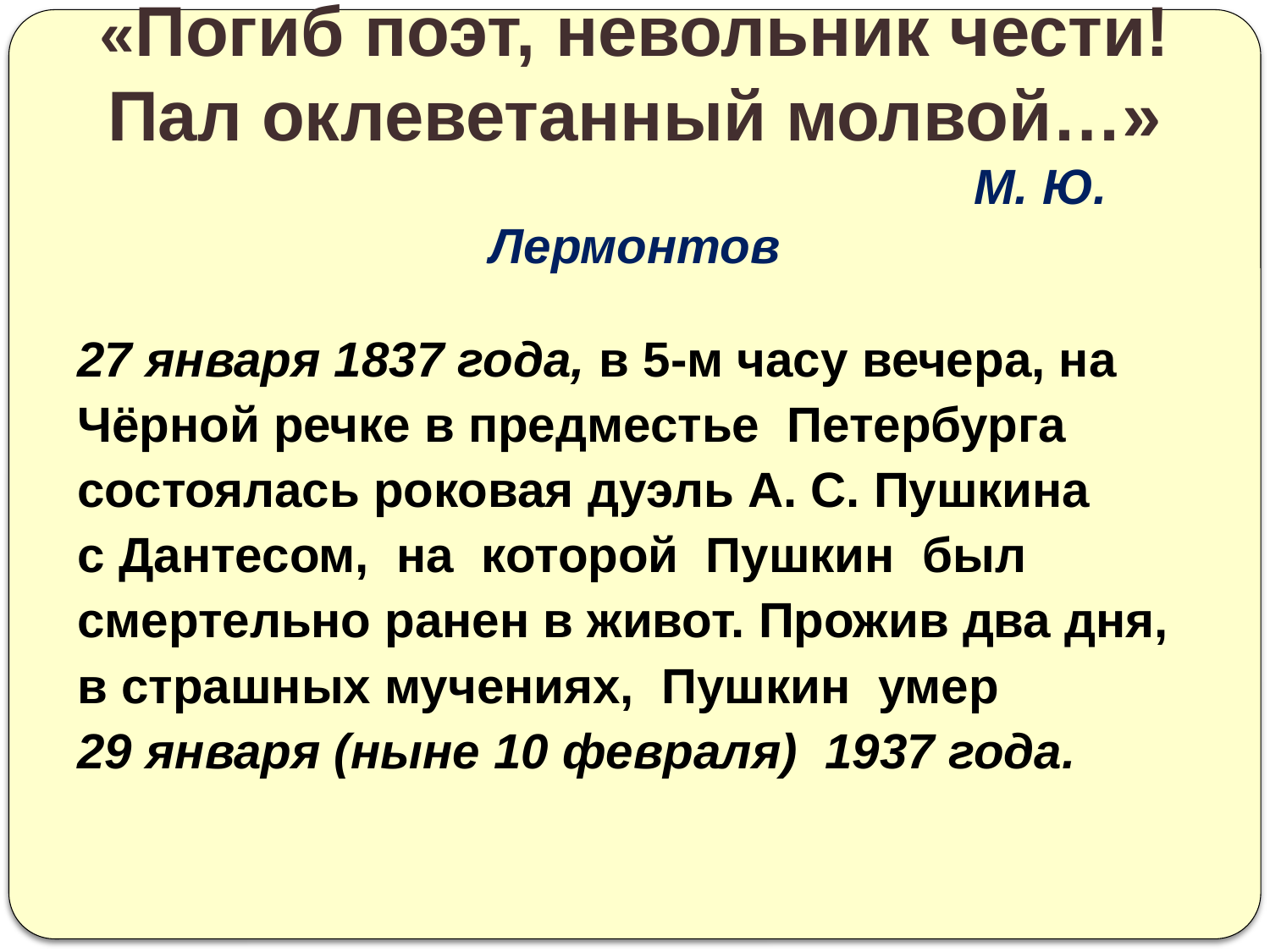

«Погиб поэт, невольник чести!
Пал оклеветанный молвой…»
                                                           М. Ю. Лермонтов
27 января 1837 года, в 5-м часу вечера, на
Чёрной речке в предместье  Петербурга
состоялась роковая дуэль А. С. Пушкина
с Дантесом,  на  которой  Пушкин  был
смертельно ранен в живот. Прожив два дня,
в страшных мучениях,  Пушкин  умер
29 января (ныне 10 февраля)  1937 года.